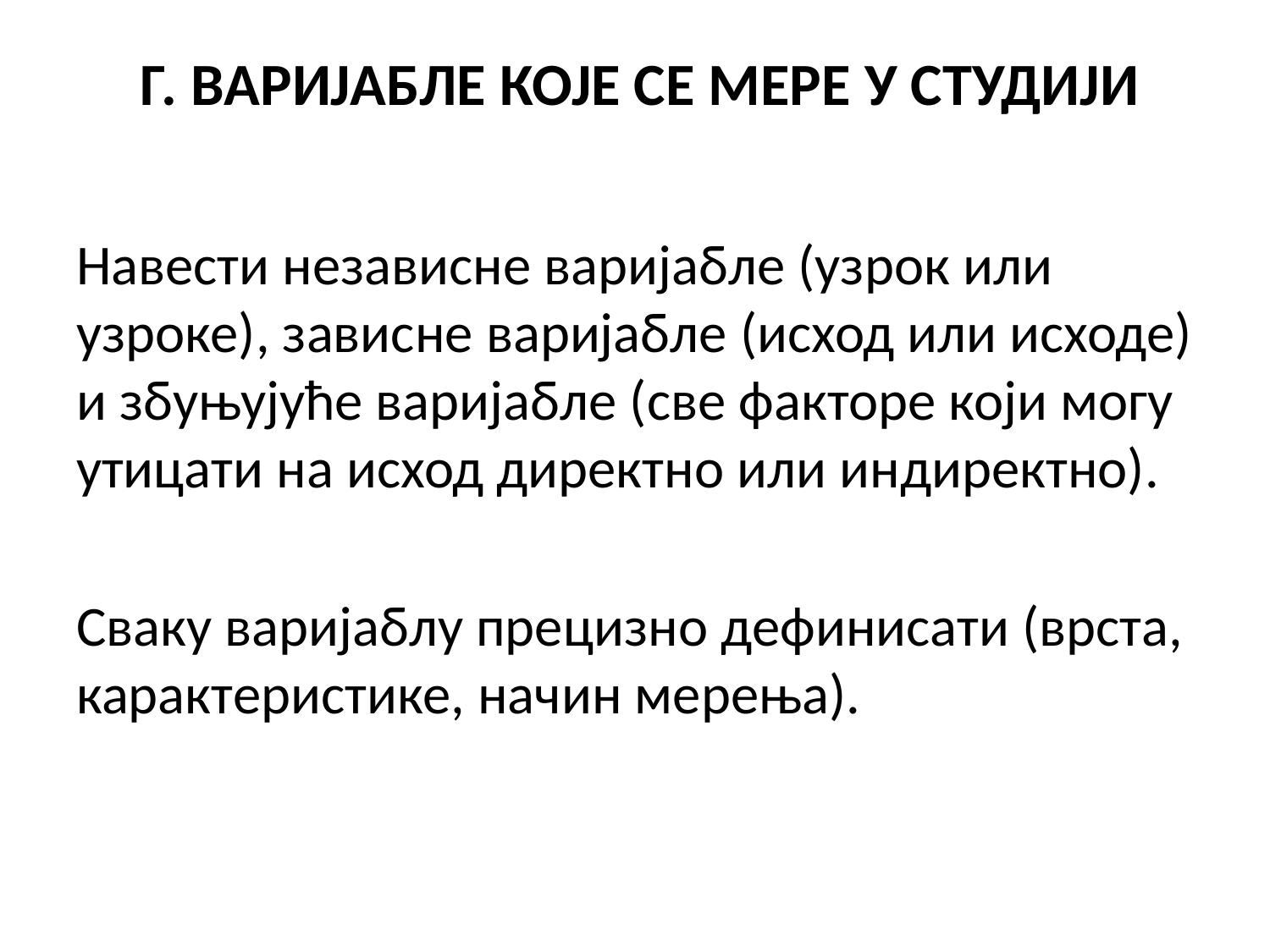

# Г. ВАРИЈАБЛЕ КОЈЕ СЕ МЕРЕ У СТУДИЈИ
Навести независне варијабле (узрок или узроке), зависне варијабле (исход или исходе) и збуњујуће варијабле (све факторе који могу утицати на исход директно или индиректно).

Сваку варијаблу прецизно дефинисати (врста, карактеристике, начин мерења).